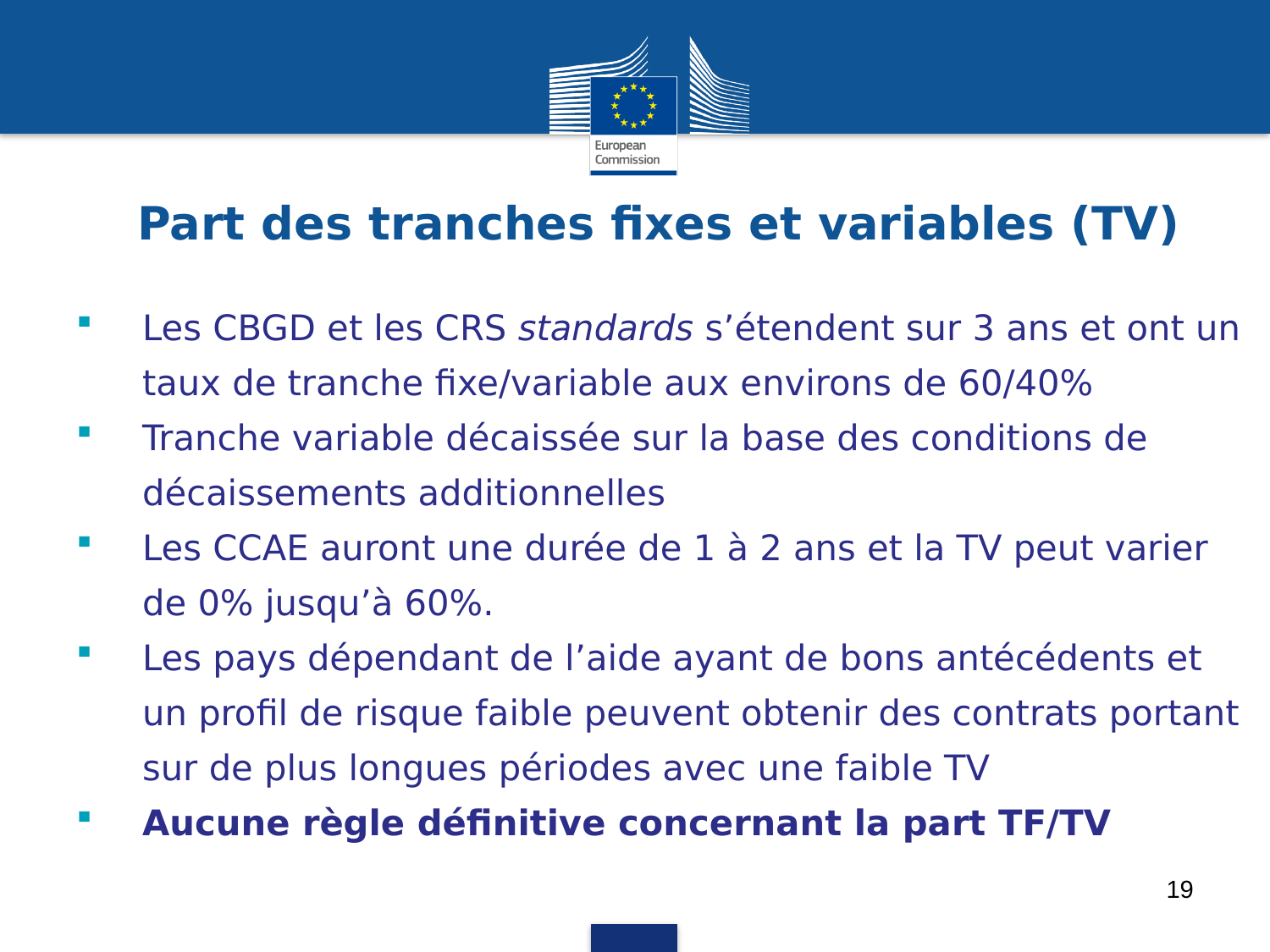

# Part des tranches fixes et variables (TV)
Les CBGD et les CRS standards s’étendent sur 3 ans et ont un taux de tranche fixe/variable aux environs de 60/40%
Tranche variable décaissée sur la base des conditions de décaissements additionnelles
Les CCAE auront une durée de 1 à 2 ans et la TV peut varier de 0% jusqu’à 60%.
Les pays dépendant de l’aide ayant de bons antécédents et un profil de risque faible peuvent obtenir des contrats portant sur de plus longues périodes avec une faible TV
Aucune règle définitive concernant la part TF/TV

19